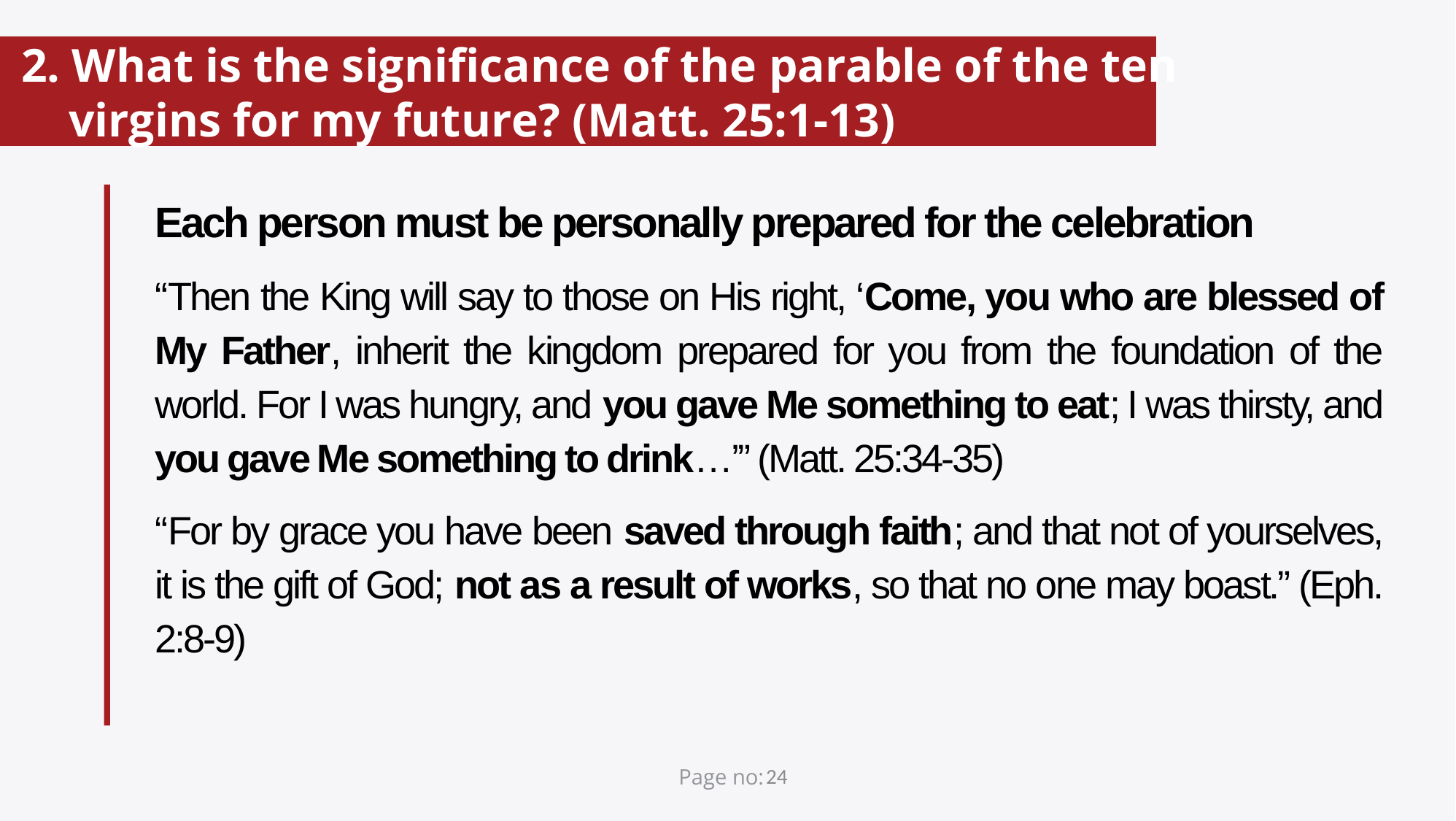

# 2. What is the significance of the parable of the ten virgins for my future? (Matt. 25:1-13)
Each person must be personally prepared for the celebration
“Then the King will say to those on His right, ‘Come, you who are blessed of My Father, inherit the kingdom prepared for you from the foundation of the world. For I was hungry, and you gave Me something to eat; I was thirsty, and you gave Me something to drink…’” (Matt. 25:34-35)
“For by grace you have been saved through faith; and that not of yourselves, it is the gift of God; not as a result of works, so that no one may boast.” (Eph. 2:8-9)